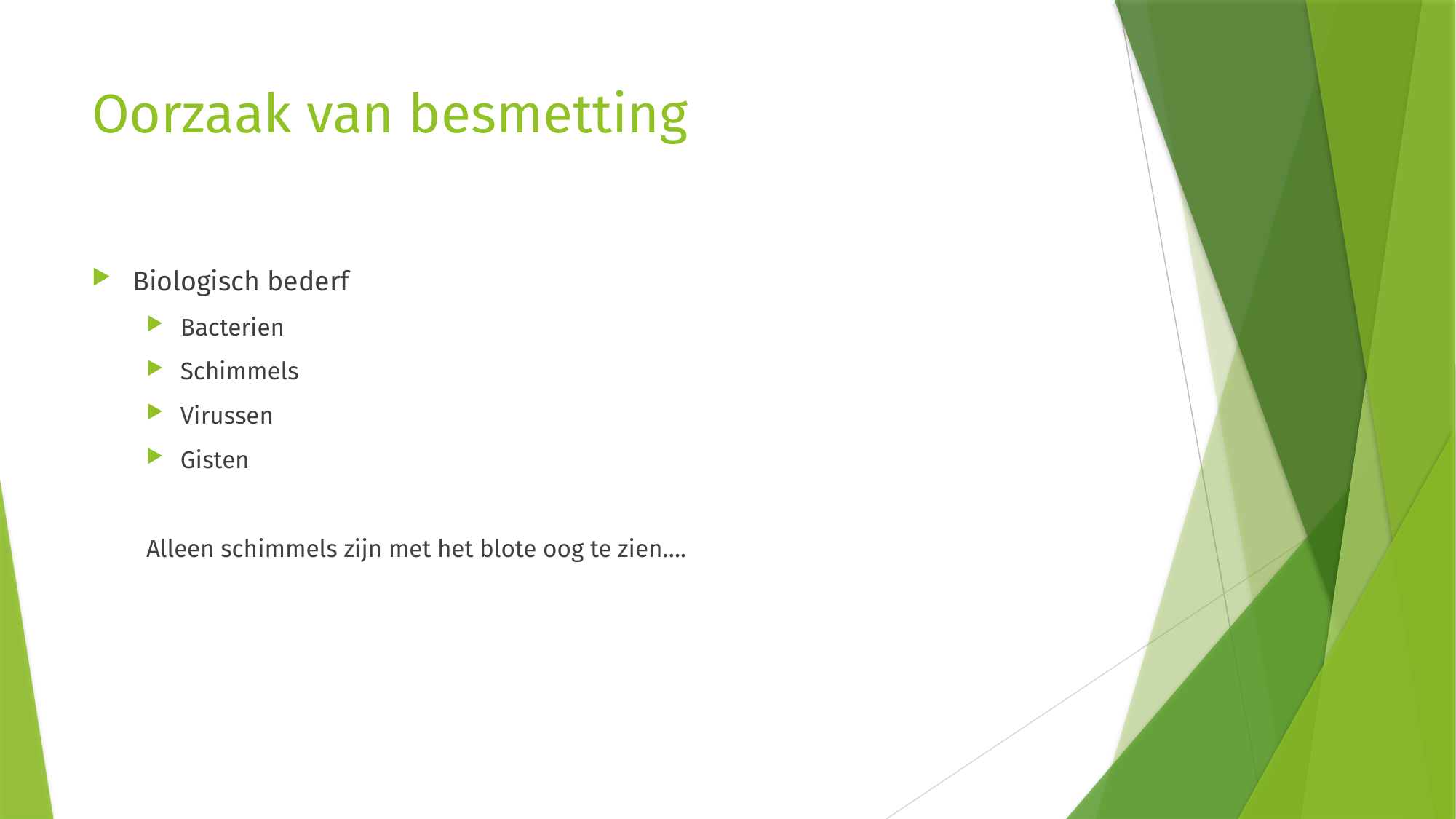

# Oorzaak van besmetting
Biologisch bederf
Bacterien
Schimmels
Virussen
Gisten

Alleen schimmels zijn met het blote oog te zien….